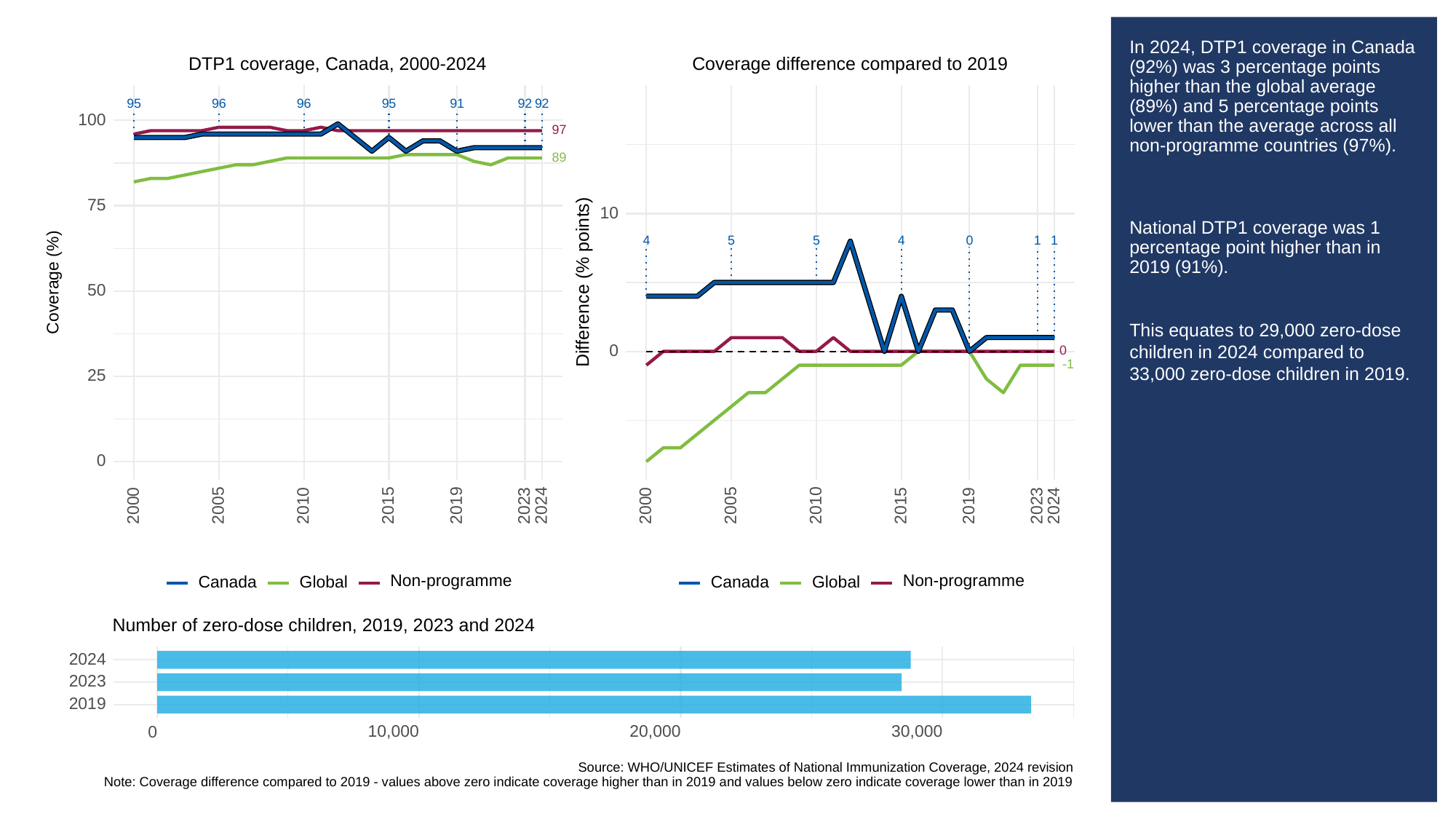

# In 2024, DTP1 coverage in Canada (92%) was 3 percentage points higher than the global average (89%) and 5 percentage points lower than the average across all non-programme countries (97%).

National DTP1 coverage was 1 percentage point higher than in 2019 (91%).

This equates to 29,000 zero-dose children in 2024 compared to 33,000 zero-dose children in 2019.

DTP1 coverage, Canada, 2000-2024
Coverage difference compared to 2019

95
96
96
95
91
92
92

100

97

89

75

10

0
1
1
5
5
4
4

Difference (% points)
Coverage (%)

50

0
0

-1
25

0

2023
2023
2000
2005
2010
2015
2019
2024
2000
2005
2010
2015
2019
2024
Non-programme
Non-programme
Canada
Global
Canada
Global

Number of zero-dose children, 2019, 2023 and 2024

2024

2023

2019

10,000
20,000
30,000
0
Source: WHO/UNICEF Estimates of National Immunization Coverage, 2024 revision
Note: Coverage difference compared to 2019 - values above zero indicate coverage higher than in 2019 and values below zero indicate coverage lower than in 2019